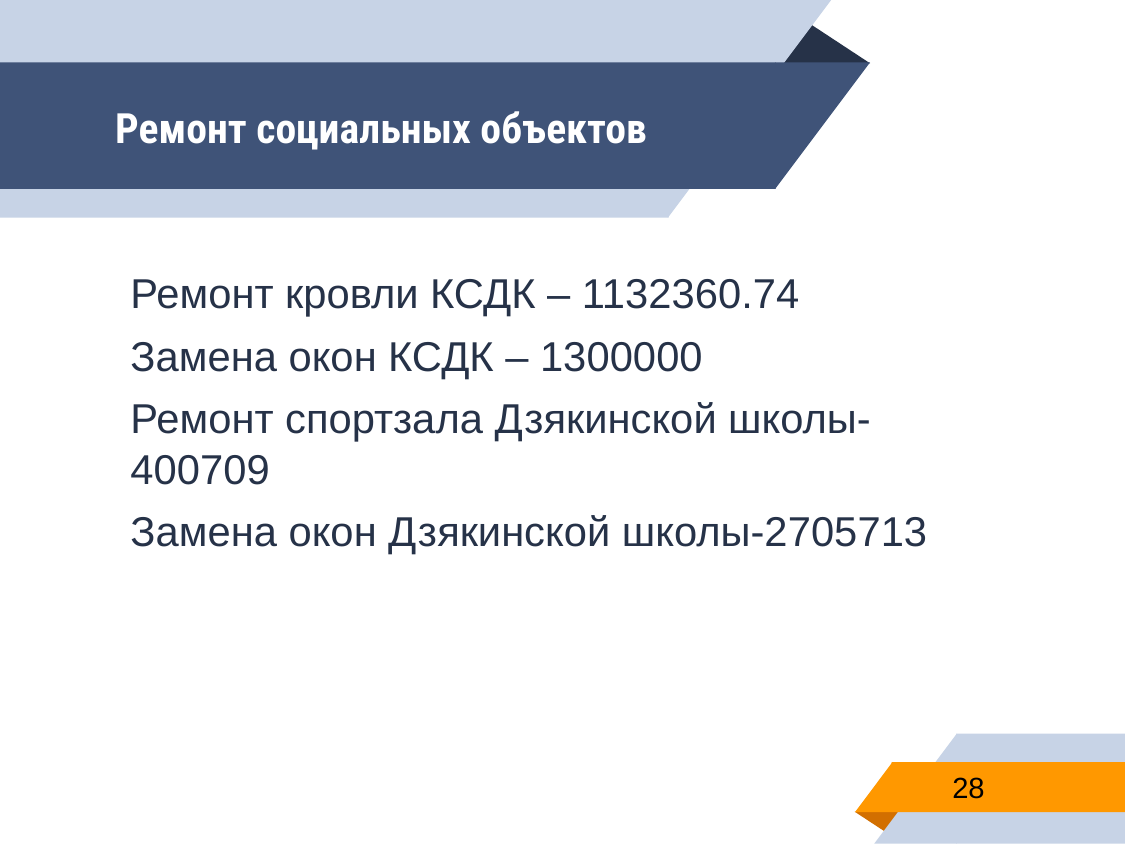

# Ремонт социальных объектов
Ремонт кровли КСДК – 1132360.74
Замена окон КСДК – 1300000
Ремонт спортзала Дзякинской школы-400709
Замена окон Дзякинской школы-2705713

28